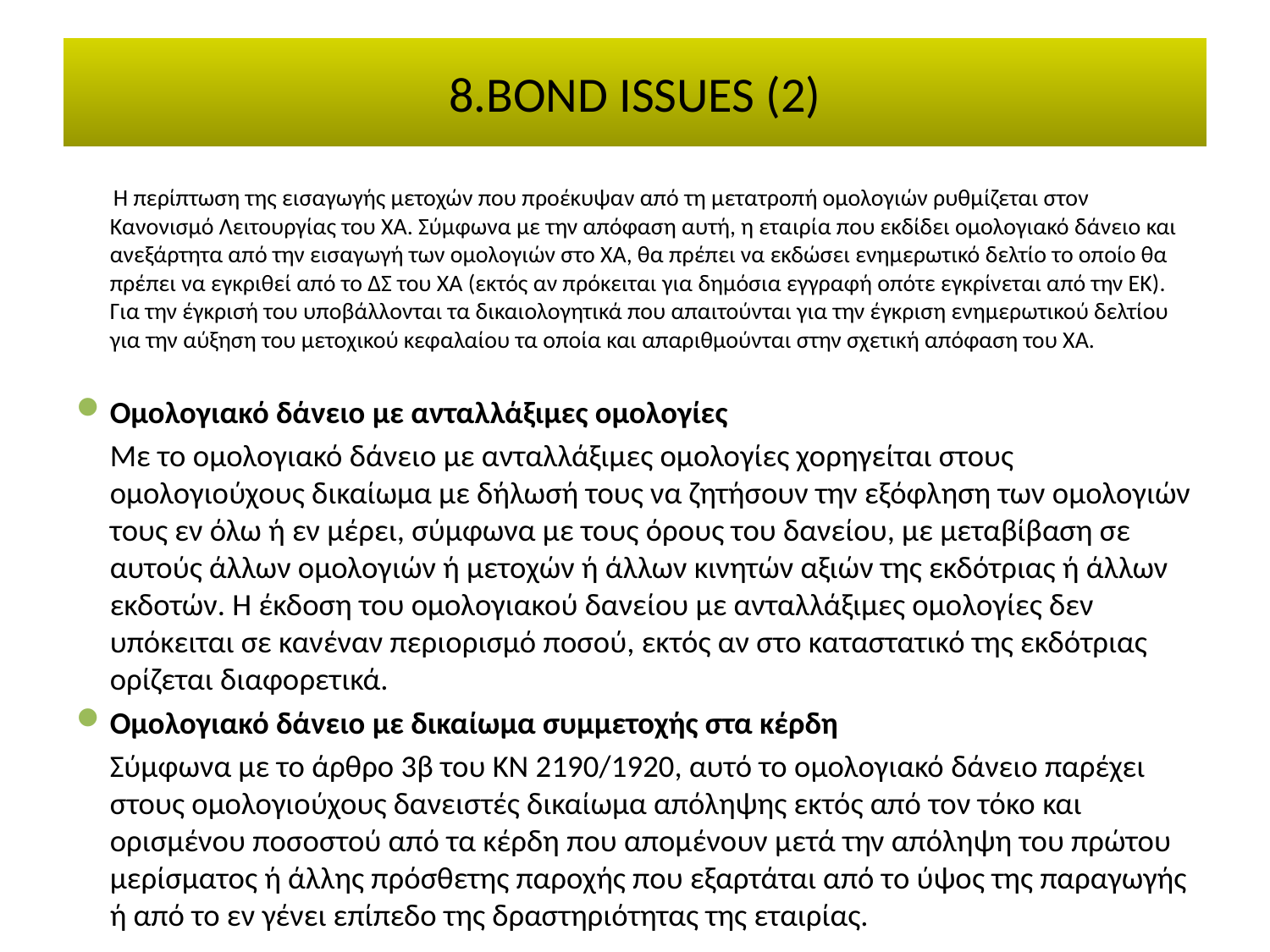

# 8.BOND ISSUES (2)
       Η περίπτωση της εισαγωγής μετοχών που προέκυψαν από τη μετατροπή ομολογιών ρυθμίζεται στον Κανονισμό Λειτουργίας του ΧΑ. Σύμφωνα με την απόφαση αυτή, η εταιρία που εκδίδει ομολογιακό δάνειο και ανεξάρτητα από την εισαγωγή των ομολογιών στο ΧΑ, θα πρέπει να εκδώσει ενημερωτικό δελτίο το οποίο θα πρέπει να εγκριθεί από το ΔΣ του ΧΑ (εκτός αν πρόκειται για δημόσια εγγραφή οπότε εγκρίνεται από την ΕΚ). Για την έγκρισή του υποβάλλονται τα δικαιολογητικά που απαιτούνται για την έγκριση ενημερωτικού δελτίου για την αύξηση του μετοχικού κεφαλαίου τα οποία και απαριθμούνται στην σχετική απόφαση του ΧΑ.

Ομολογιακό δάνειο με ανταλλάξιμες ομολογίες
	Με το ομολογιακό δάνειο με ανταλλάξιμες ομολογίες χορηγείται στους ομολογιούχους δικαίωμα με δήλωσή τους να ζητήσουν την εξόφληση των ομολογιών τους εν όλω ή εν μέρει, σύμφωνα με τους όρους του δανείου, με μεταβίβαση σε αυτούς άλλων ομολογιών ή μετοχών ή άλλων κινητών αξιών της εκδότριας ή άλλων εκδοτών. Η έκδοση του ομολογιακού δανείου με ανταλλάξιμες ομoλογίες δεν υπόκειται σε κανέναν περιορισμό ποσού, εκτός αν στο καταστατικό της εκδότριας ορίζεται διαφορετικά.
Ομολογιακό δάνειο με δικαίωμα συμμετοχής στα κέρδη
	Σύμφωνα με το άρθρο 3β του ΚΝ 2190/1920, αυτό το ομολογιακό δάνειο παρέχει στους ομολογιούχους δανειστές δικαίωμα απόληψης εκτός από τον τόκο και ορισμένου ποσοστού από τα κέρδη που απομένουν μετά την απόληψη του πρώτου μερίσματος ή άλλης πρόσθετης παροχής που εξαρτάται από το ύψος της παραγωγής ή από το εν γένει επίπεδο της δραστηριότητας της εταιρίας.